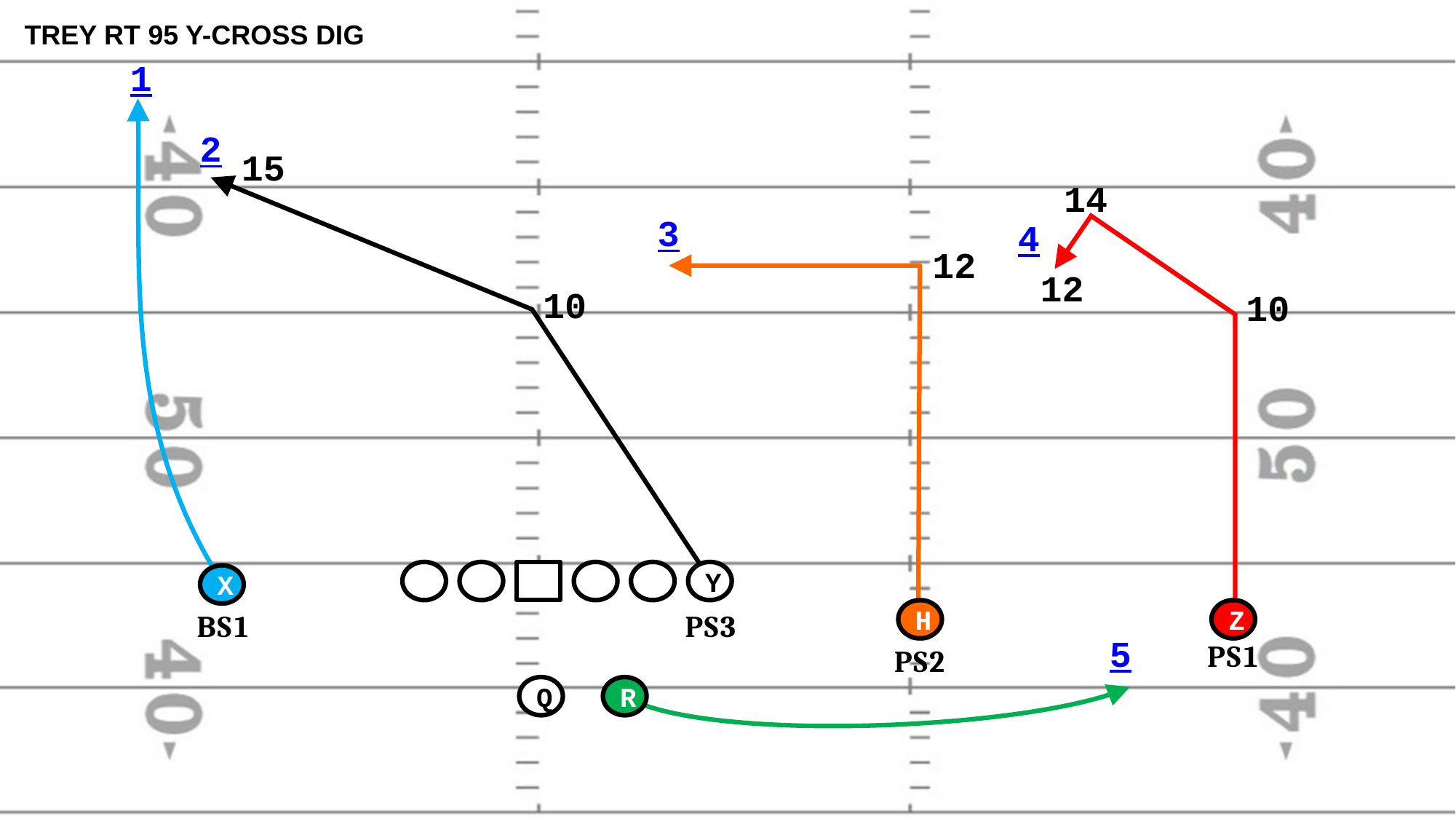

TREY RT 95 Y-CROSS DIG
1

2
15
14

3
4

12

12
10
10

Y
X
H
Z
BS1
PS3
5
PS1
PS2
Q
R